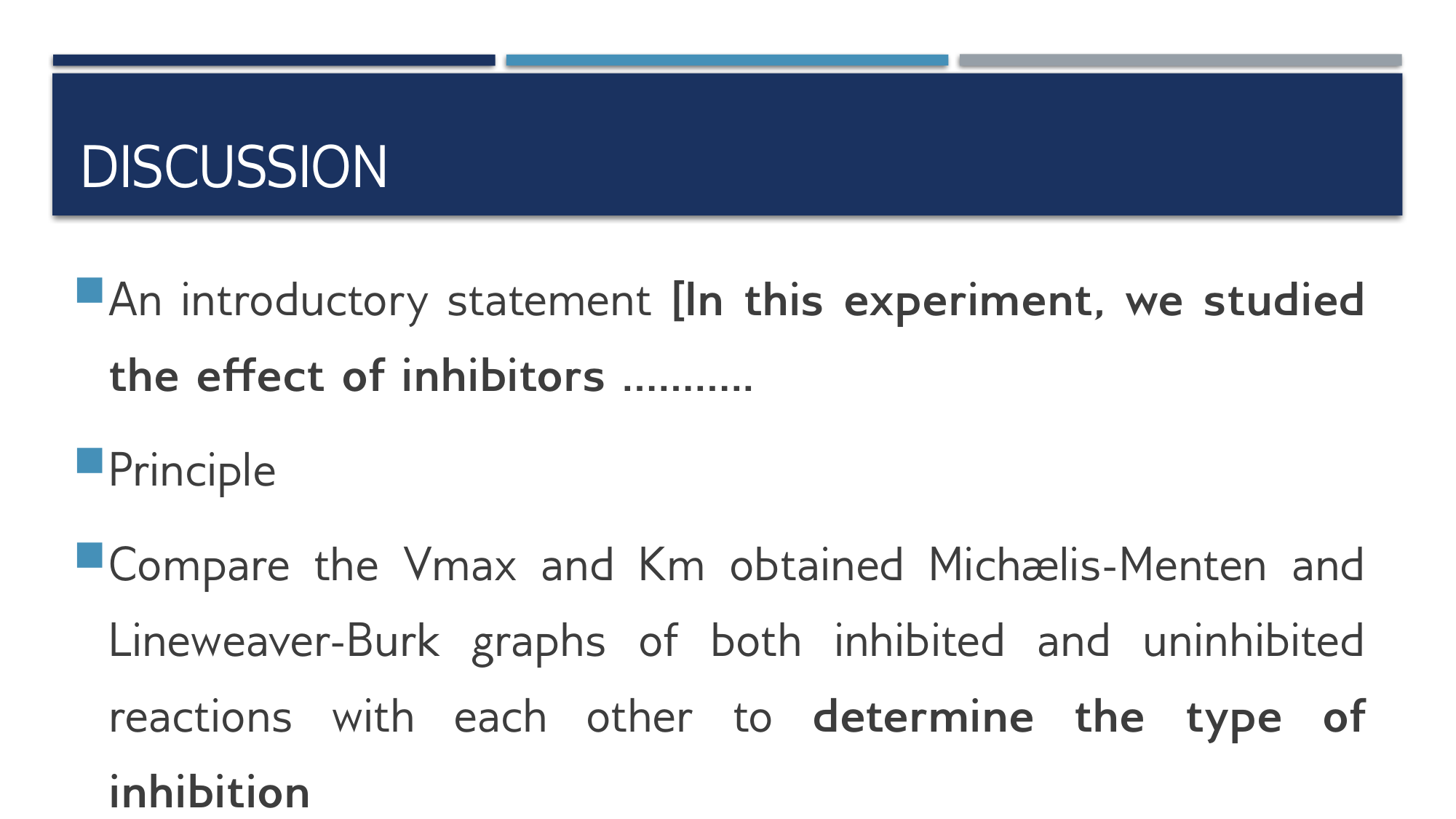

# discussion
An introductory statement [In this experiment, we studied the effect of inhibitors ………..
Principle
Compare the Vmax and Km obtained Michaelis-Menten and Lineweaver-Burk graphs of both inhibited and uninhibited reactions with each other to determine the type of inhibition